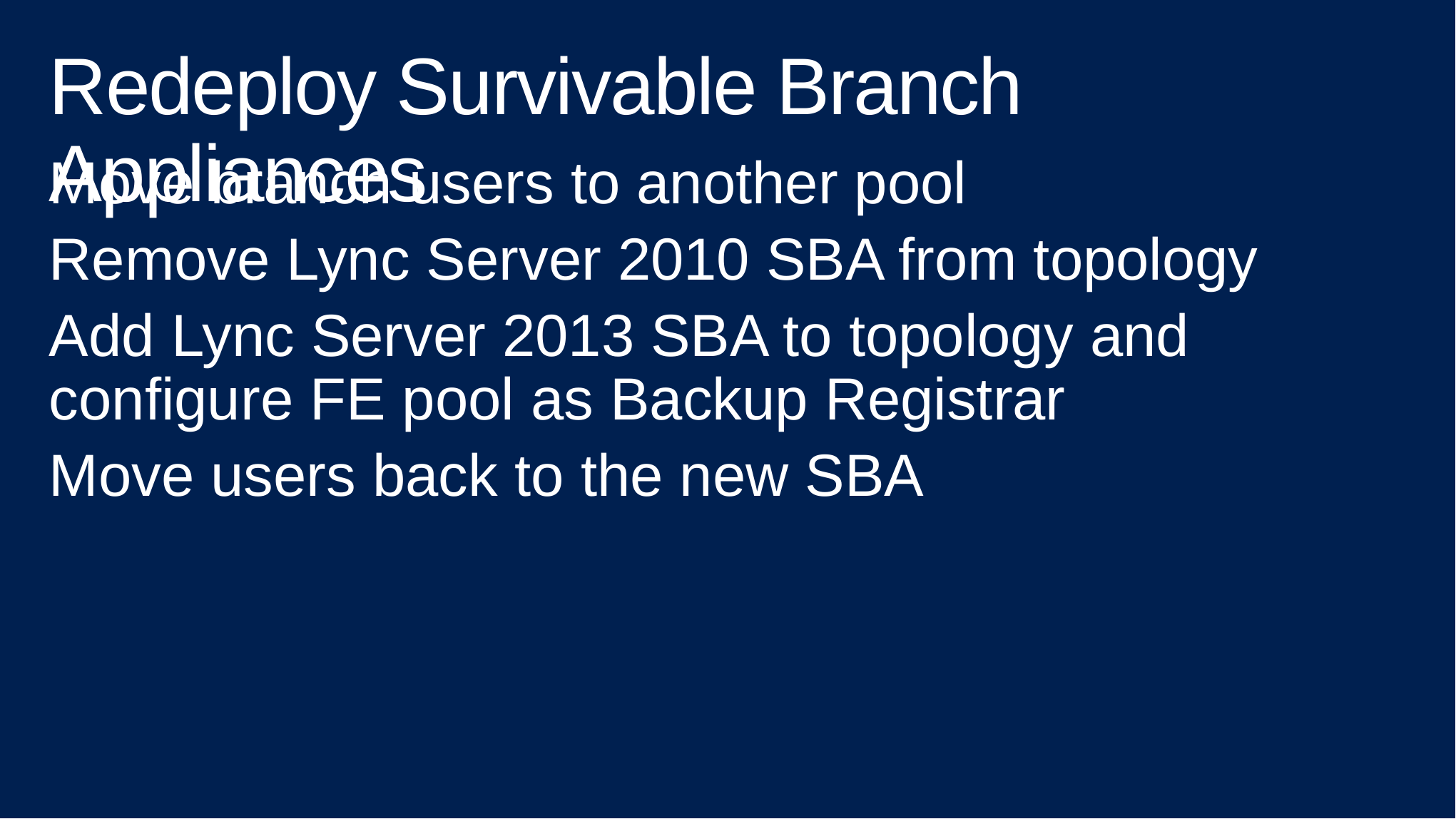

# Redeploy Survivable Branch Appliances
Move branch users to another pool
Remove Lync Server 2010 SBA from topology
Add Lync Server 2013 SBA to topology and configure FE pool as Backup Registrar
Move users back to the new SBA